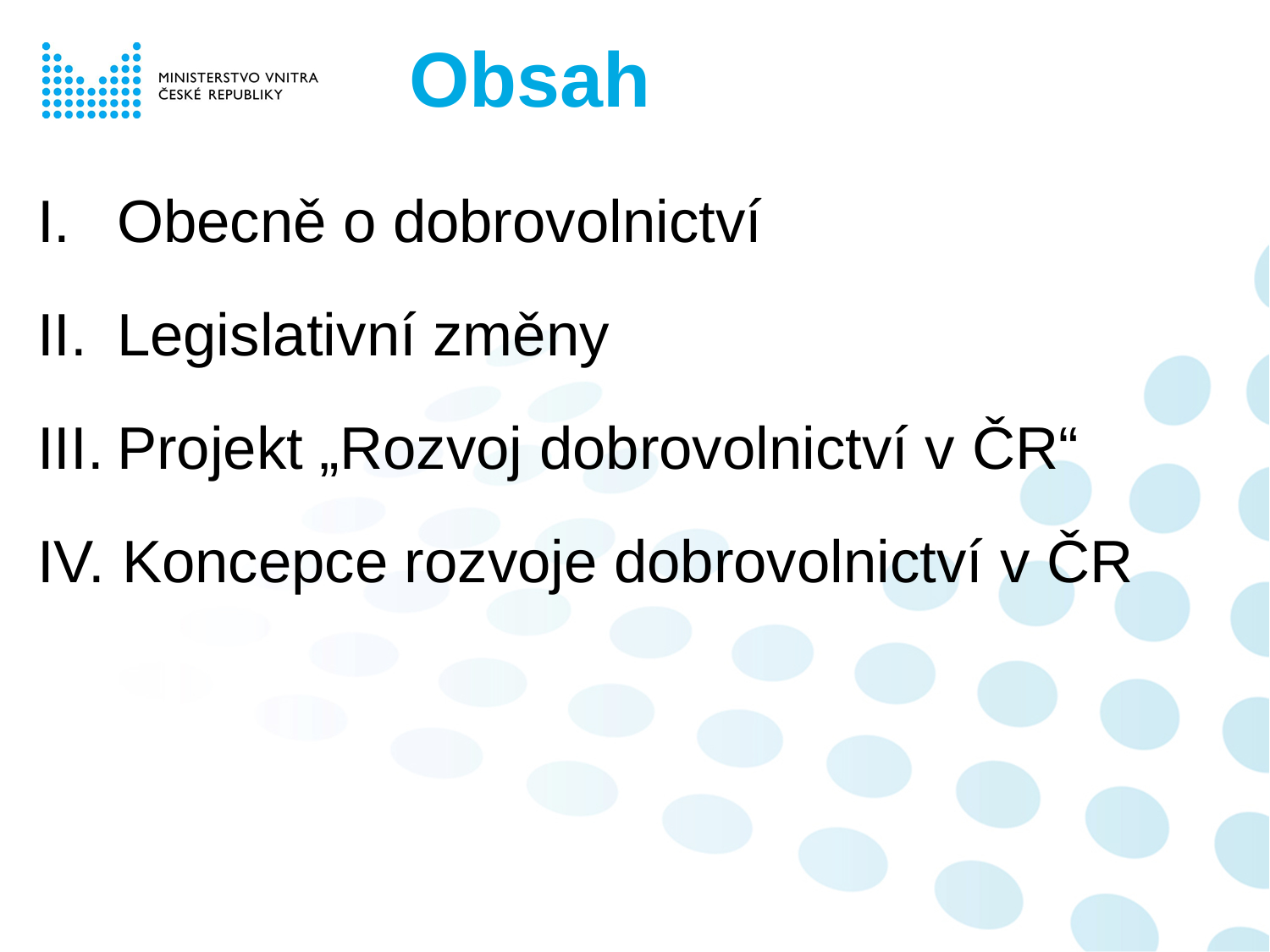

# Obsah
Obecně o dobrovolnictví

Legislativní změny

Projekt „Rozvoj dobrovolnictví v ČR“

IV. Koncepce rozvoje dobrovolnictví v ČR